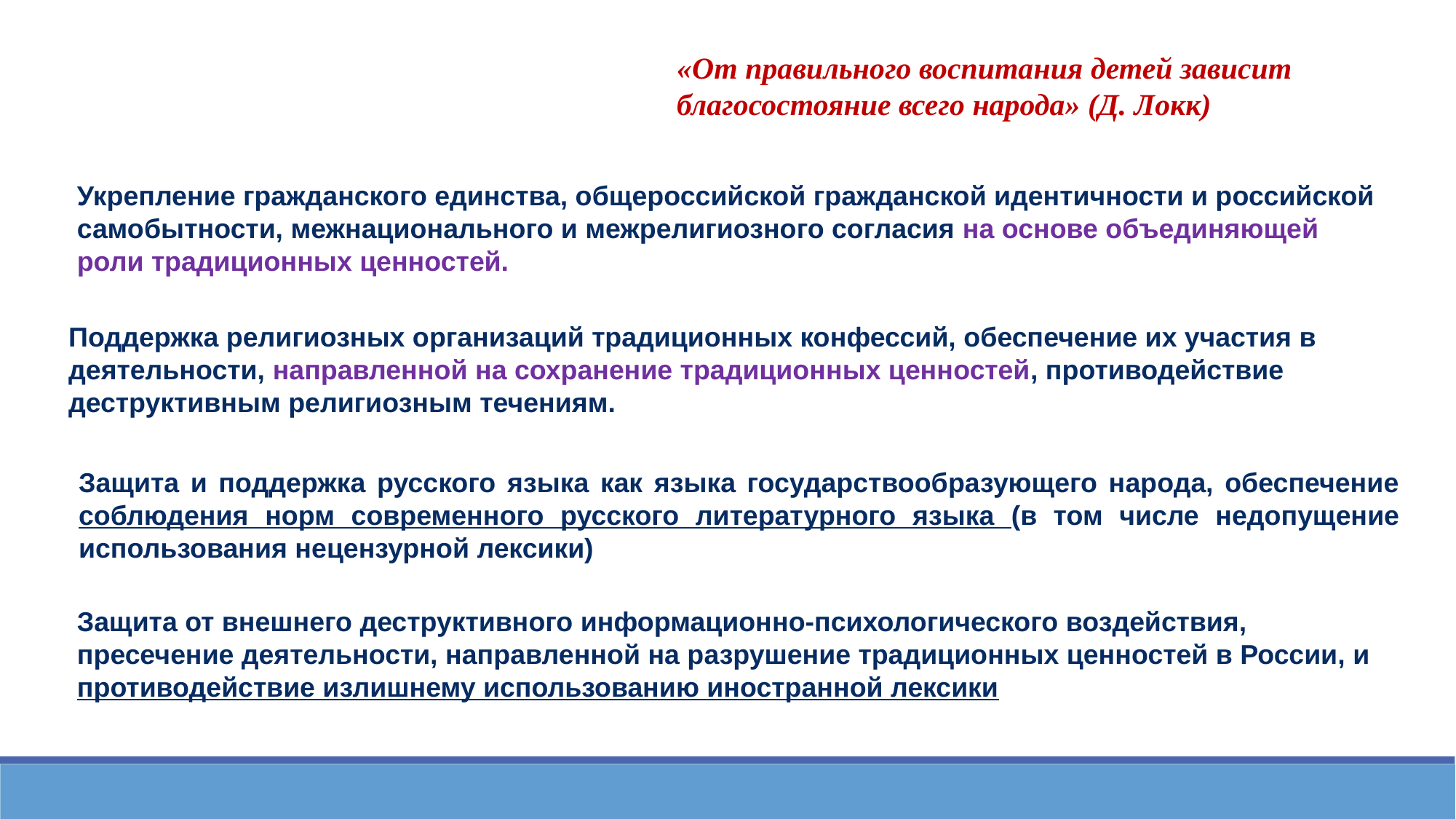

«От правильного воспитания детей зависит благосостояние всего народа» (Д. Локк)
Укрепление гражданского единства, общероссийской гражданской идентичности и российской самобытности, межнационального и межрелигиозного согласия на основе объединяющей роли традиционных ценностей.
Поддержка религиозных организаций традиционных конфессий, обеспечение их участия в деятельности, направленной на сохранение традиционных ценностей, противодействие деструктивным религиозным течениям.
Защита и поддержка русского языка как языка государствообразующего народа, обеспечение соблюдения норм современного русского литературного языка (в том числе недопущение использования нецензурной лексики)
Защита от внешнего деструктивного информационно-психологического воздействия, пресечение деятельности, направленной на разрушение традиционных ценностей в России, и противодействие излишнему использованию иностранной лексики